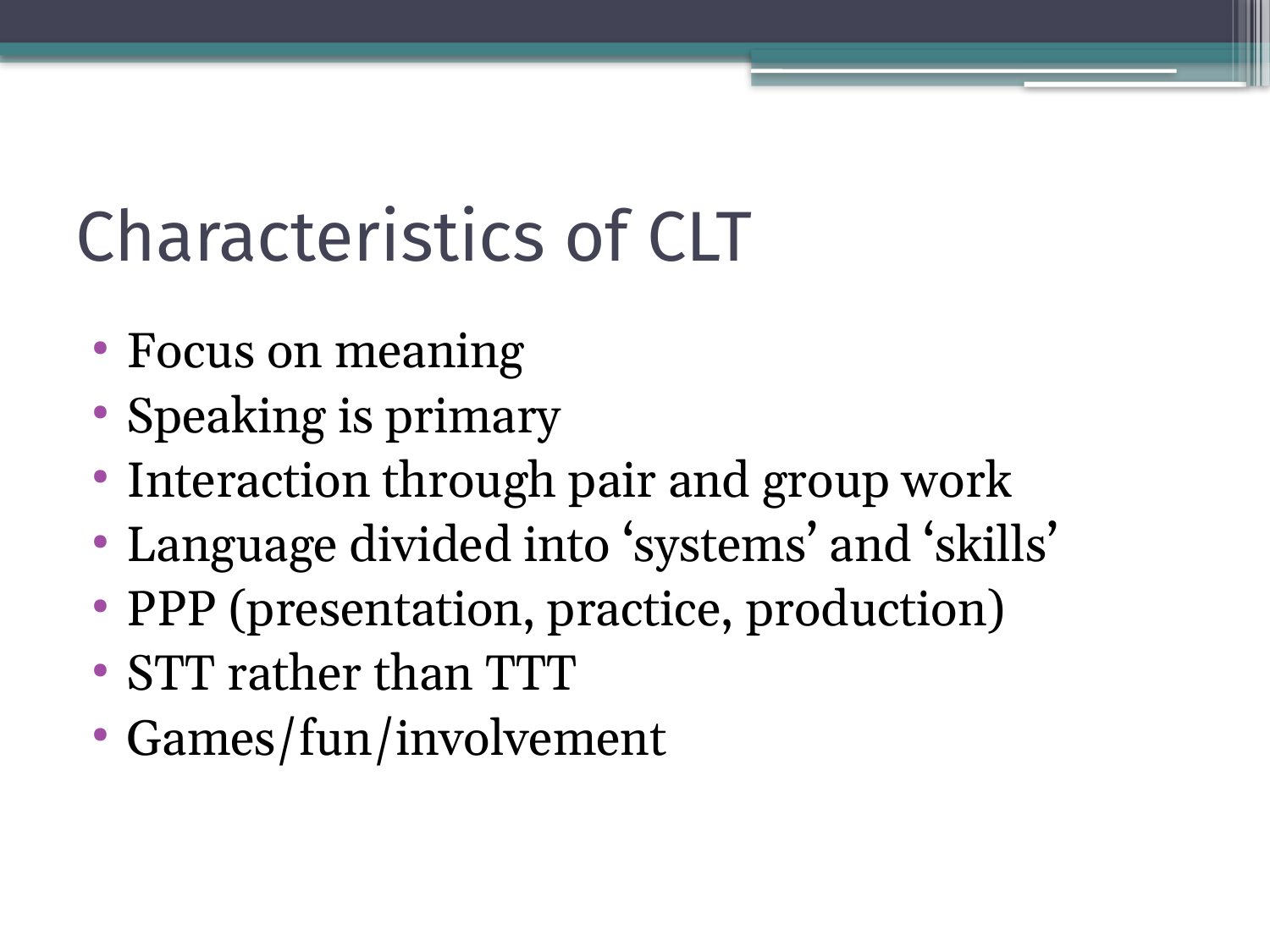

# Characteristics of CLT
Focus on meaning
Speaking is primary
Interaction through pair and group work
Language divided into ‘systems’ and ‘skills’
PPP (presentation, practice, production)
STT rather than TTT
Games/fun/involvement